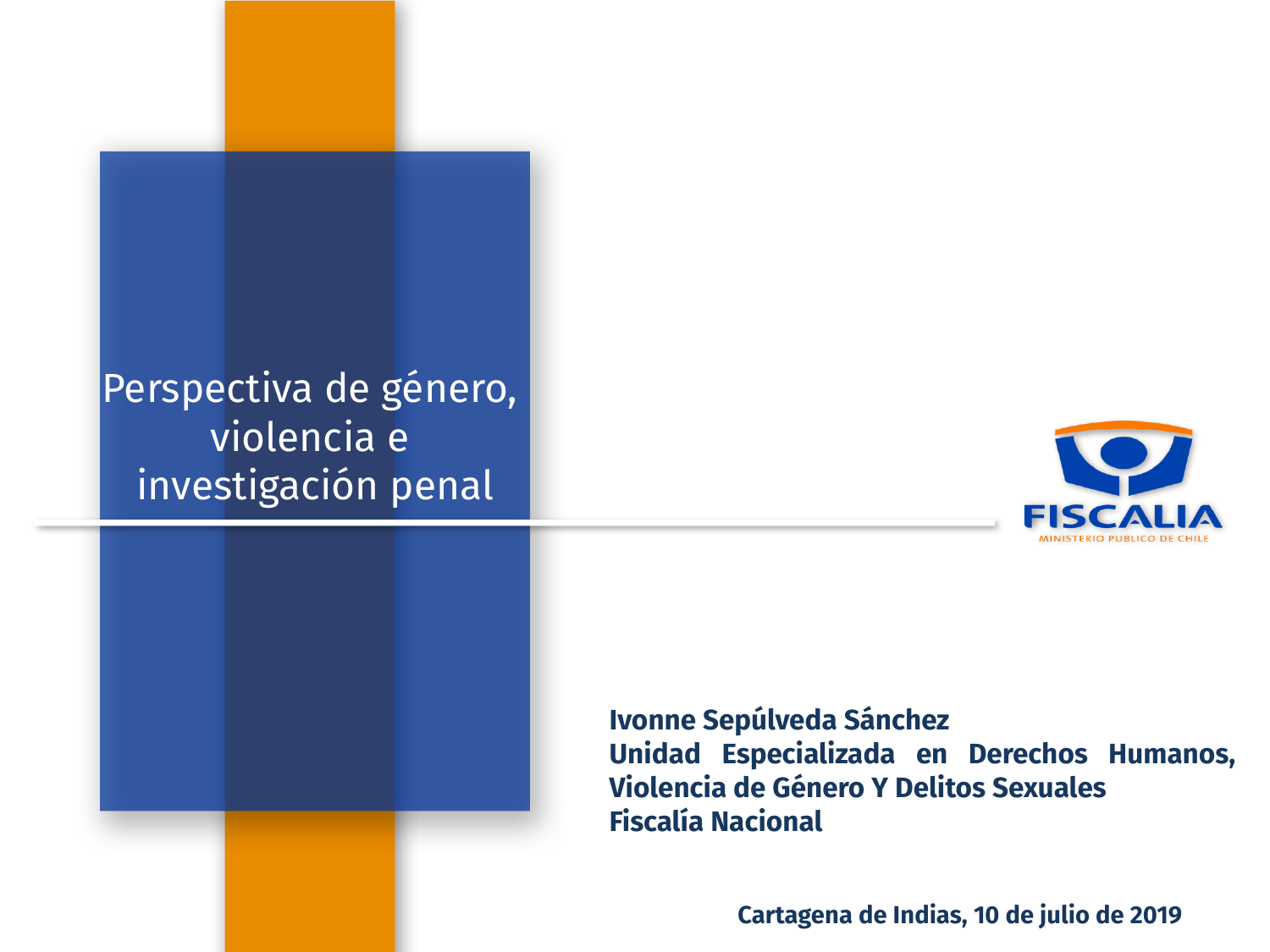

Perspectiva de género,
violencia e
investigación penal
Ivonne Sepúlveda Sánchez
Unidad Especializada en Derechos Humanos, Violencia de Género Y Delitos Sexuales
Fiscalía Nacional
Cartagena de Indias, 10 de julio de 2019